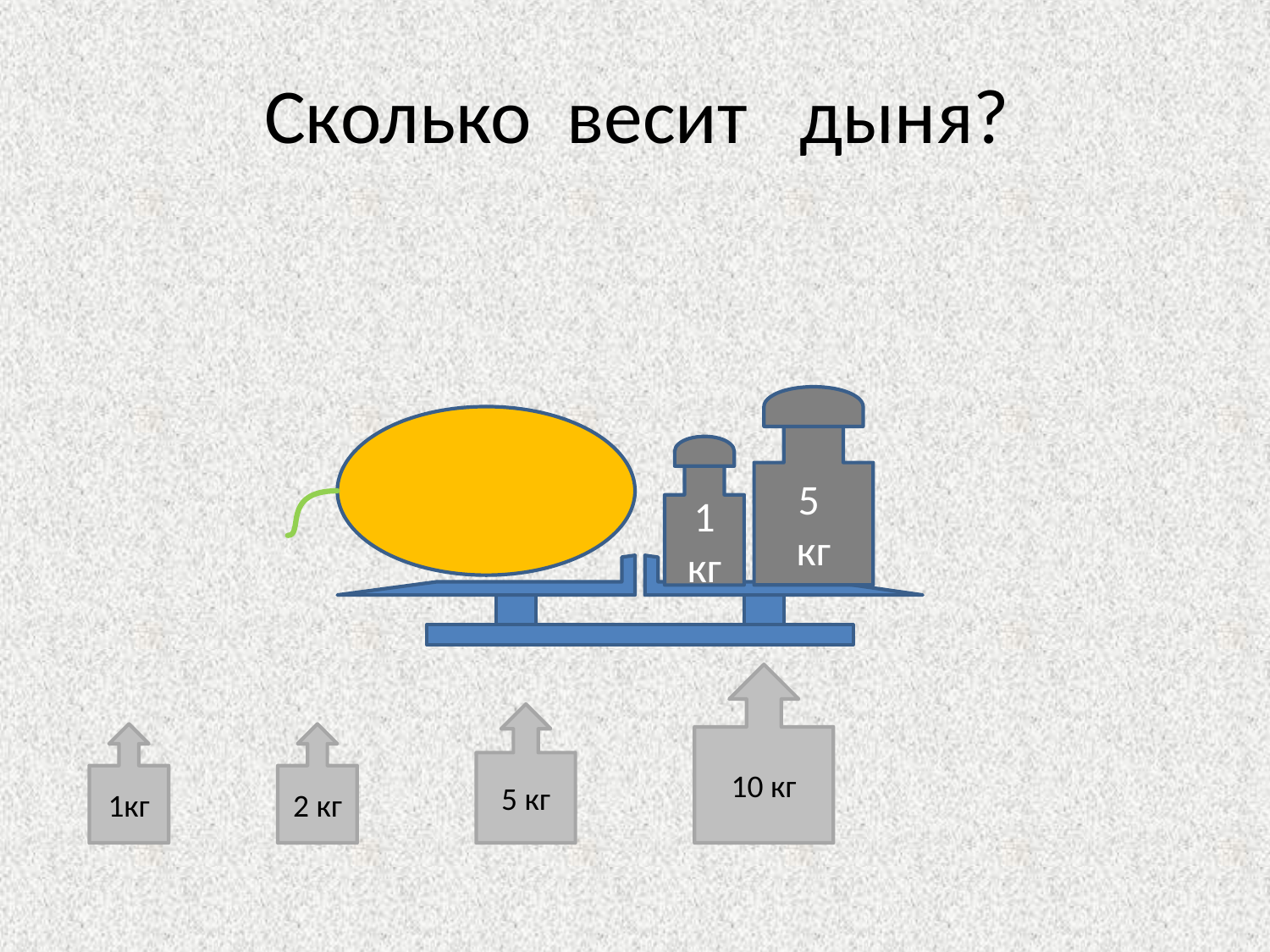

Сколько  весит   дыня?

5
кг

1 кг

10 кг
5 кг
1кг
2 кг